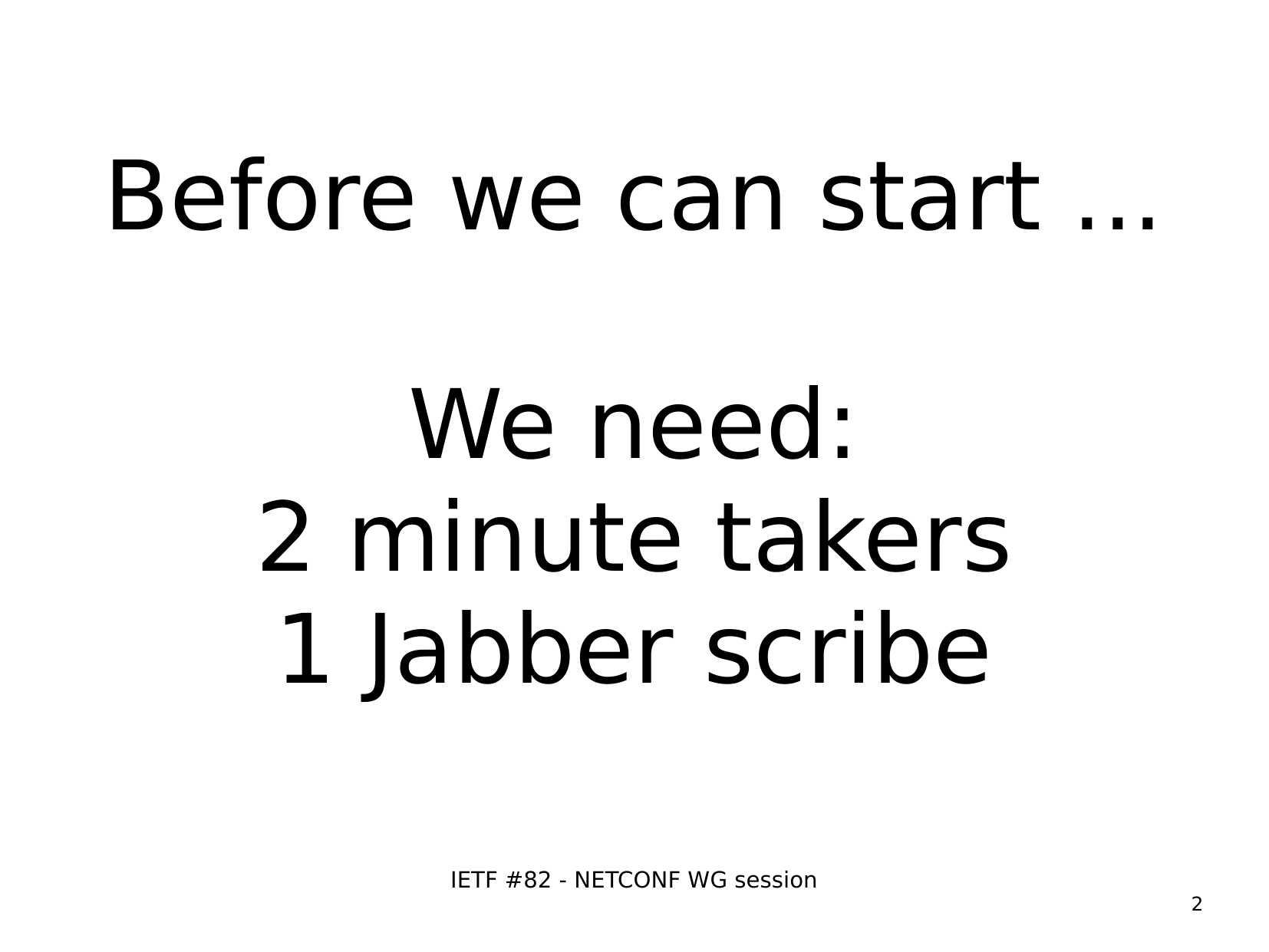

# Before we can start ...
We need:
2 minute takers
1 Jabber scribe
IETF #82 - NETCONF WG session
2